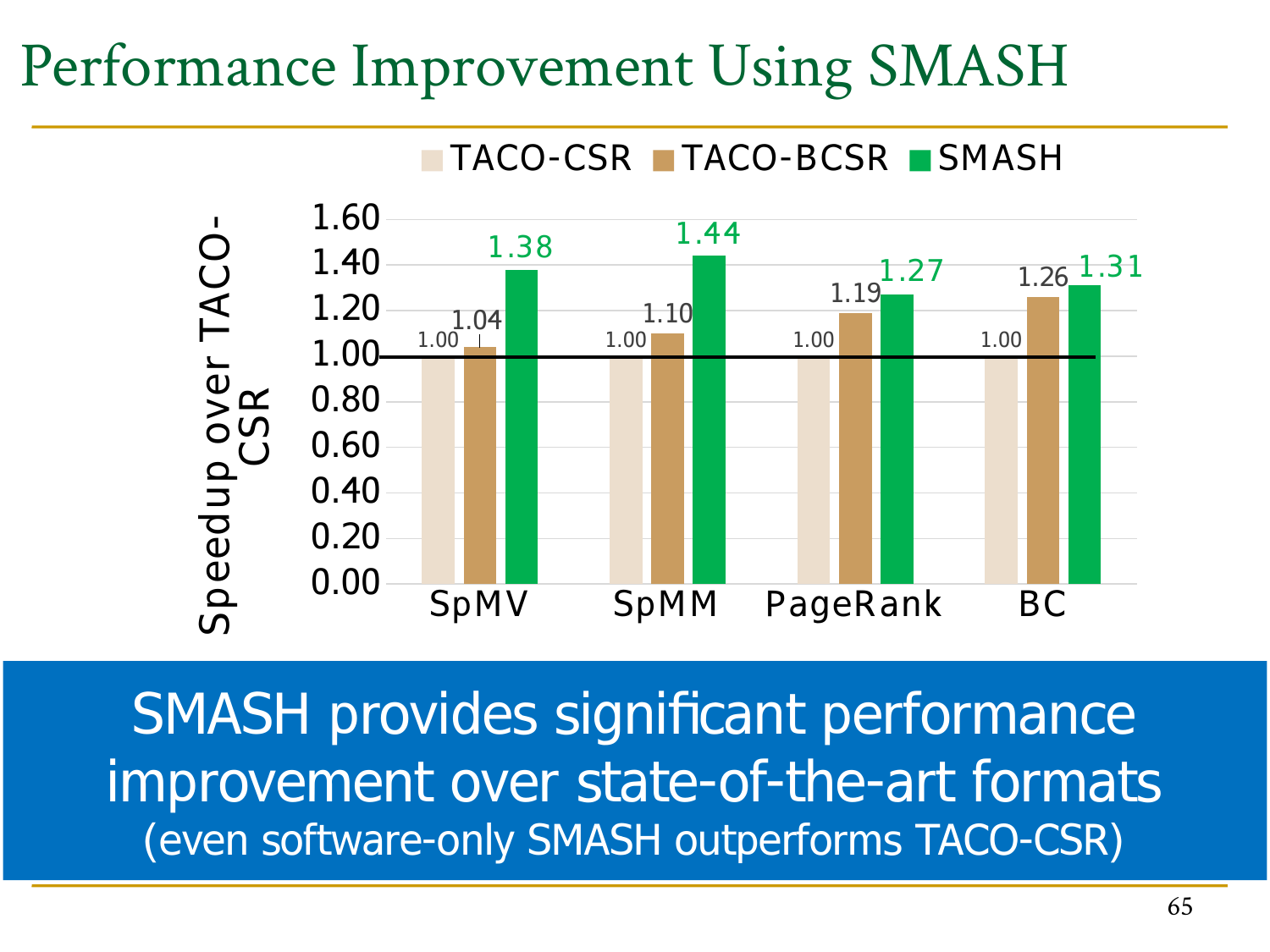

# Performance Improvement Using SMASH

### Chart

| Category | TACO-CSR | TACO-BCSR | SMASH |
|---|---|---|---|
| SpMV | 1.0 | 1.04 | 1.38 |
| SpMM | 1.0 | 1.1 | 1.44 |
| PageRank | 1.0 | 1.19 | 1.27 |
| BC | 1.0 | 1.26 | 1.31 |
SMASH provides significant performance improvement over state-of-the-art formats
(even software-only SMASH outperforms TACO-CSR)
65